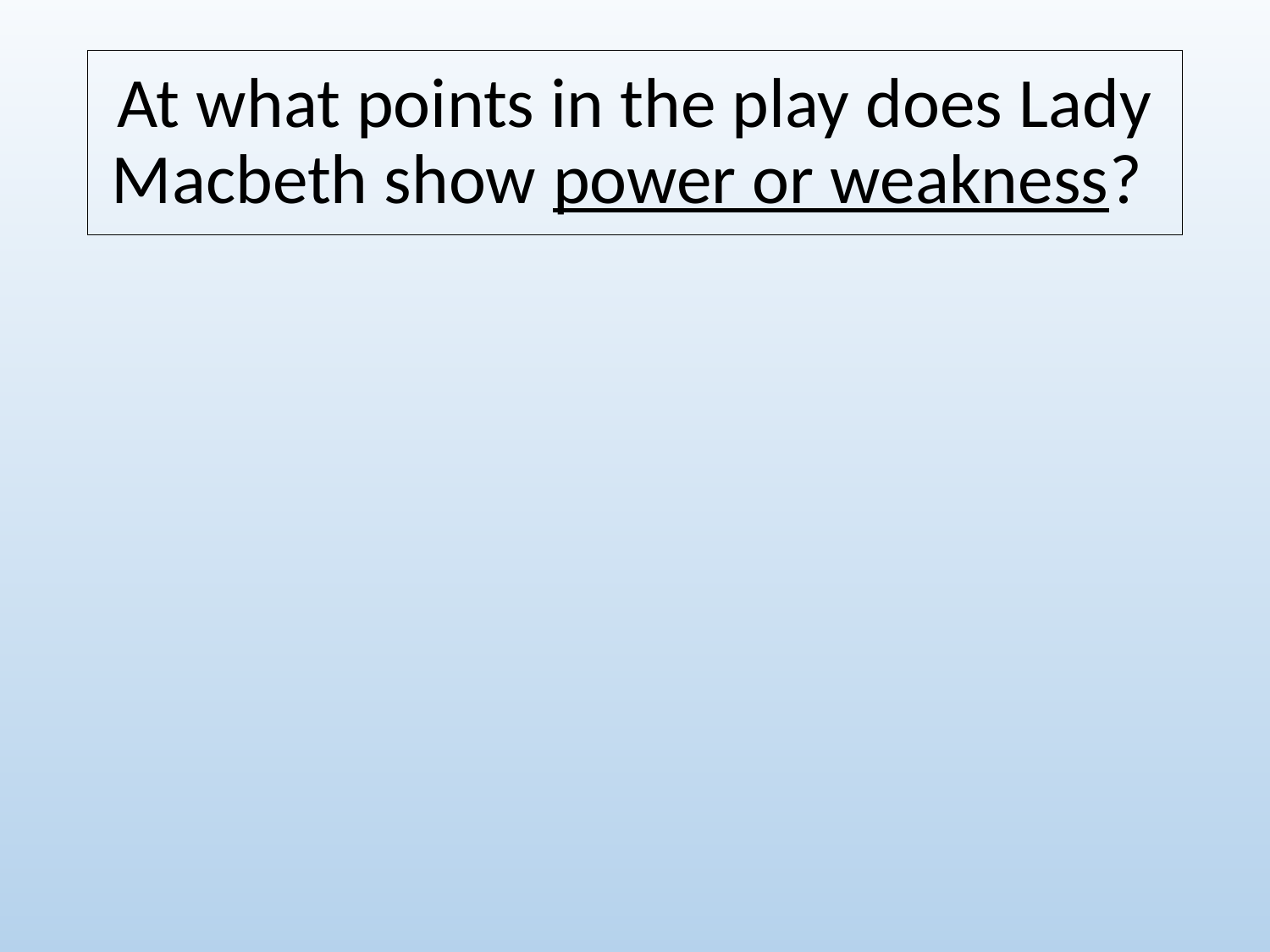

# At what points in the play does Lady Macbeth show power or weakness?